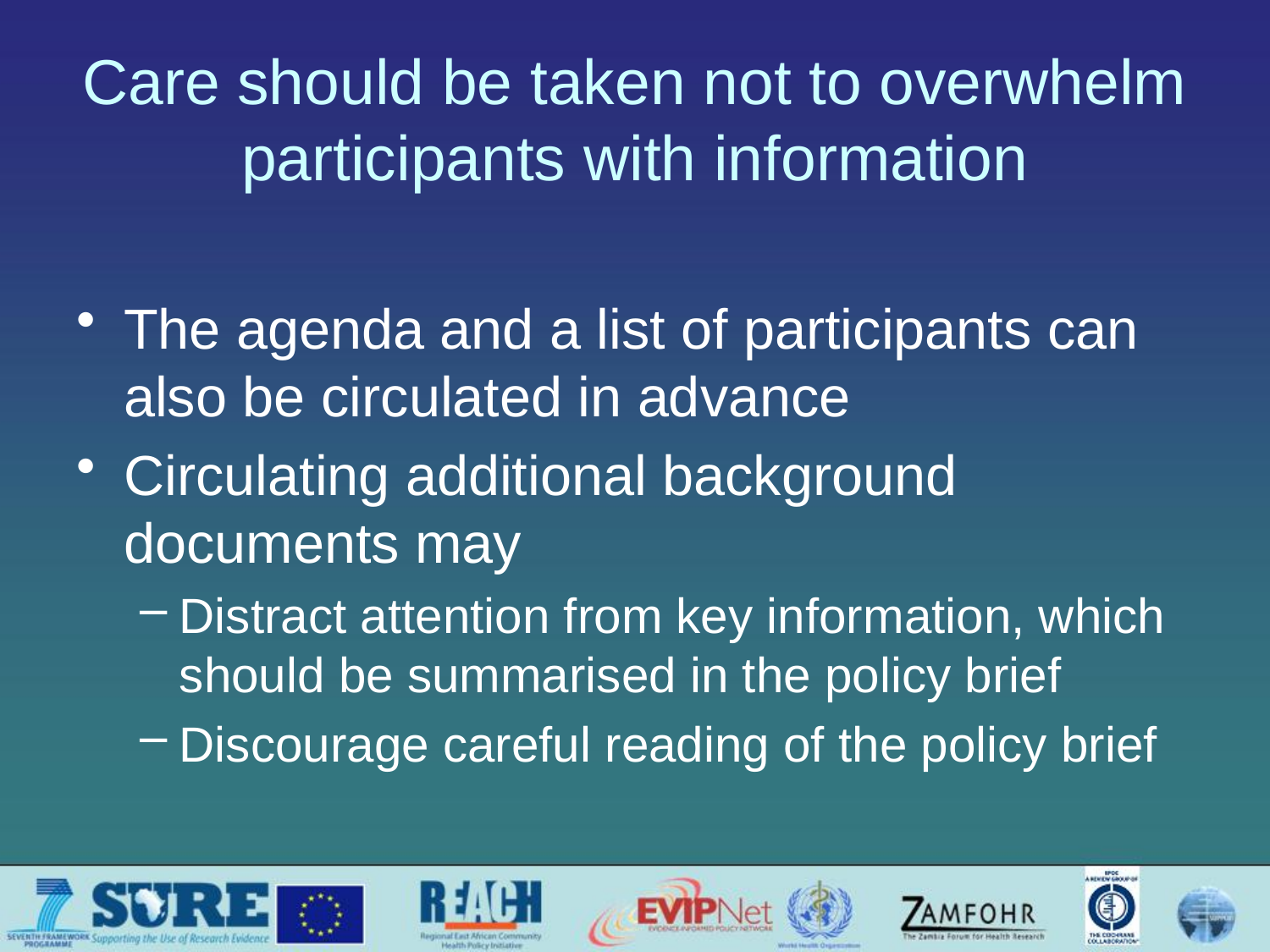

# Care should be taken not to overwhelm participants with information
The agenda and a list of participants can also be circulated in advance
Circulating additional background documents may
Distract attention from key information, which should be summarised in the policy brief
Discourage careful reading of the policy brief